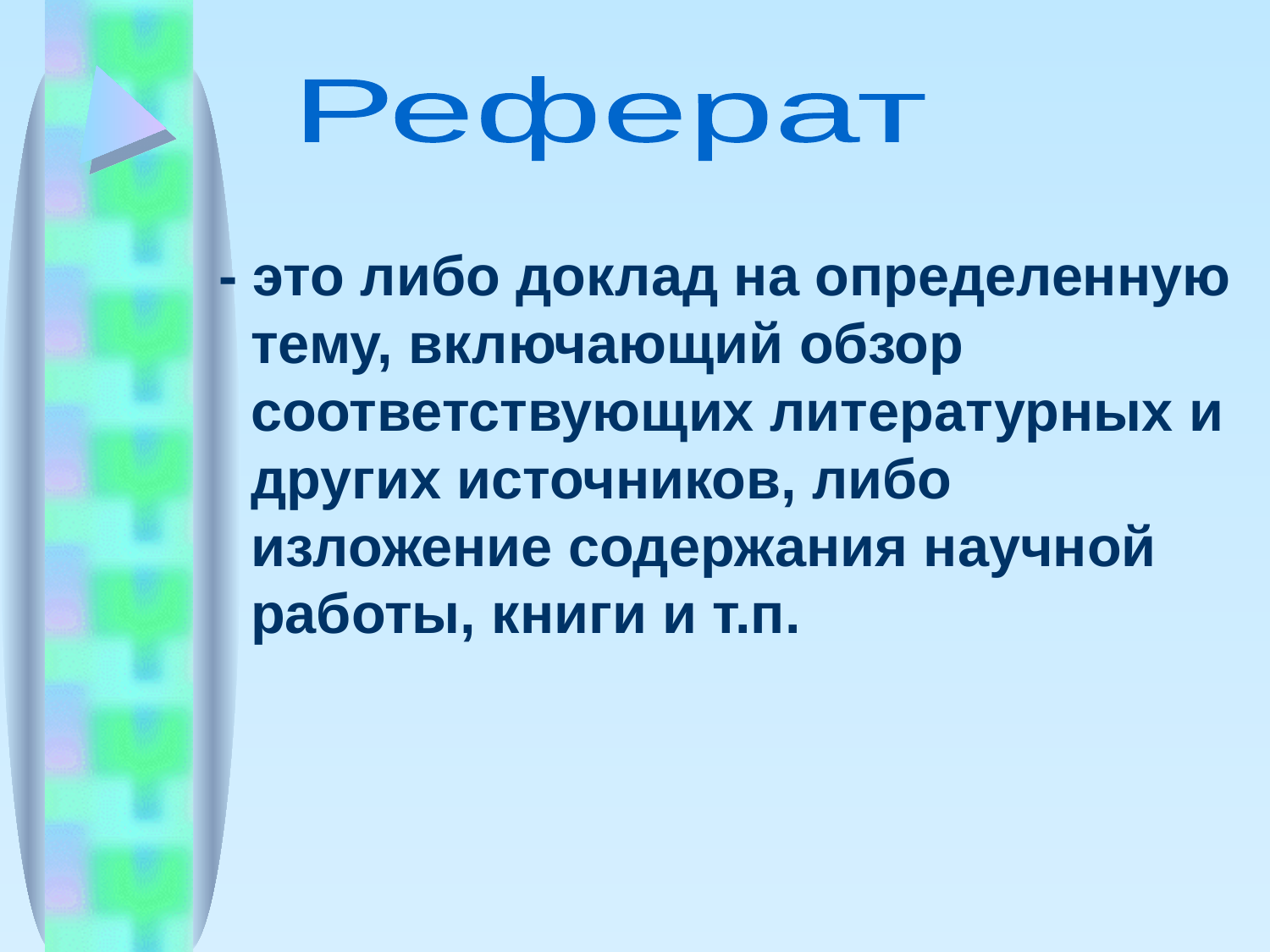

#
Реферат
 - это либо доклад на определенную тему, включающий обзор соответствующих литературных и других источников, либо изложение содержания научной работы, книги и т.п.